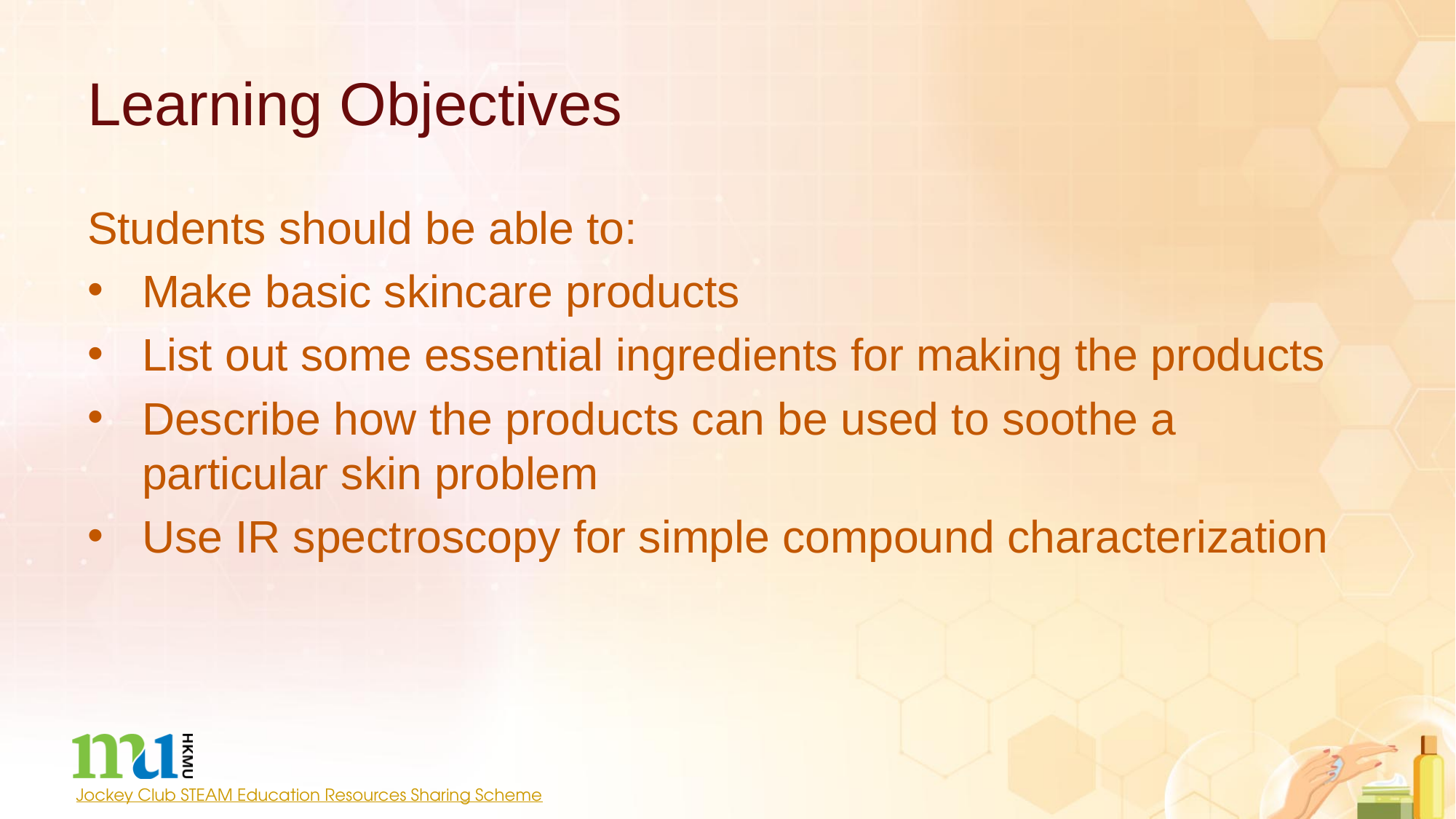

Learning Objectives
Students should be able to:
Make basic skincare products
List out some essential ingredients for making the products
Describe how the products can be used to soothe a particular skin problem
Use IR spectroscopy for simple compound characterization